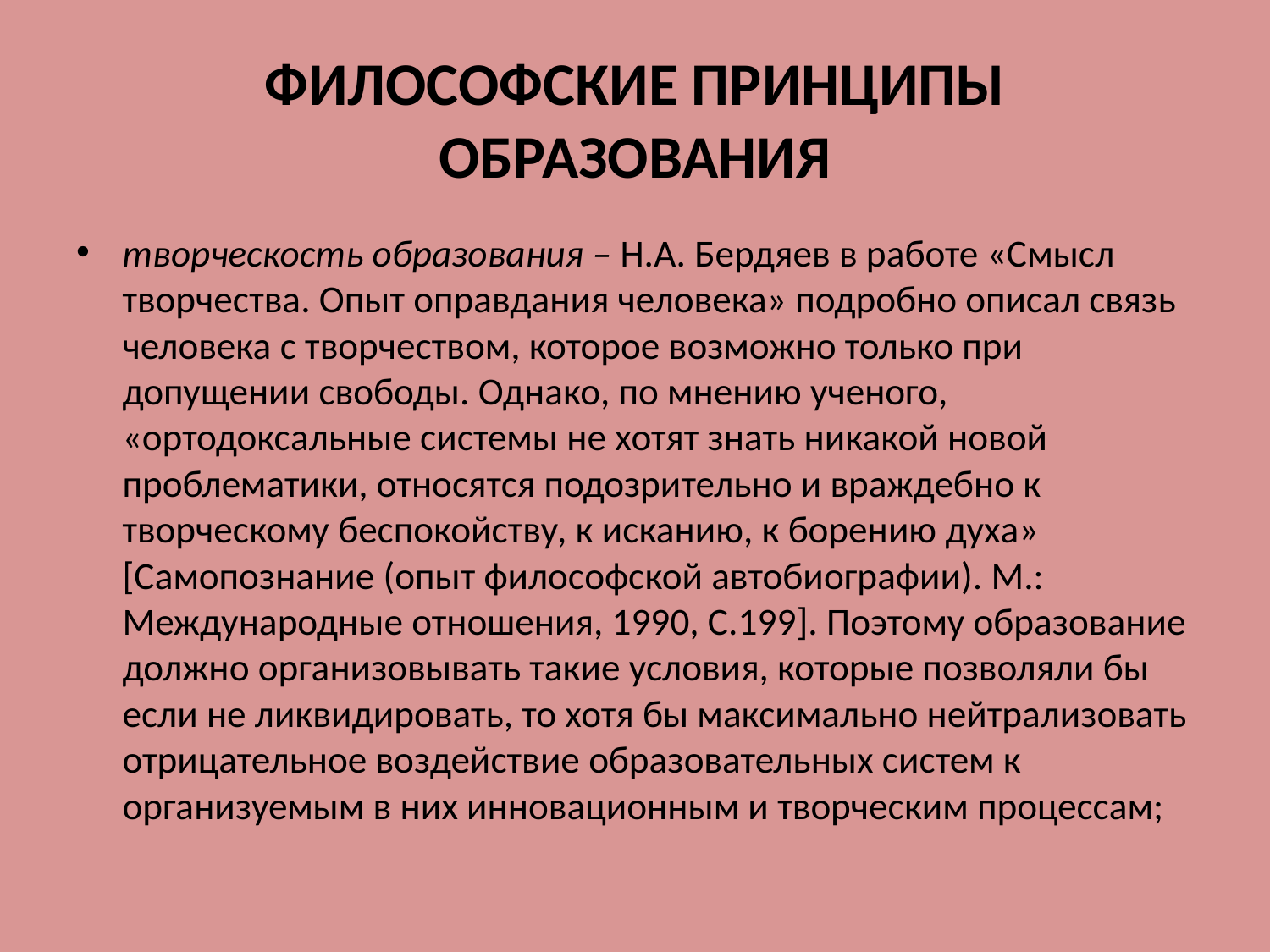

# ФИЛОСОФСКИЕ ПРИНЦИПЫ ОБРАЗОВАНИЯ
творческость образования – Н.А. Бердяев в работе «Смысл творчества. Опыт оправдания человека» подробно описал связь человека с творчеством, которое возможно только при допущении свободы. Однако, по мнению ученого, «ортодоксальные системы не хотят знать никакой новой проблематики, относятся подозрительно и враждебно к творческому беспокойству, к исканию, к борению духа» [Самопознание (опыт философской автобиографии). М.: Международные отношения, 1990, С.199]. Поэтому образование должно организовывать такие условия, которые позволяли бы если не ликвидировать, то хотя бы максимально нейтрализовать отрицательное воздействие образовательных систем к организуемым в них инновационным и творческим процессам;